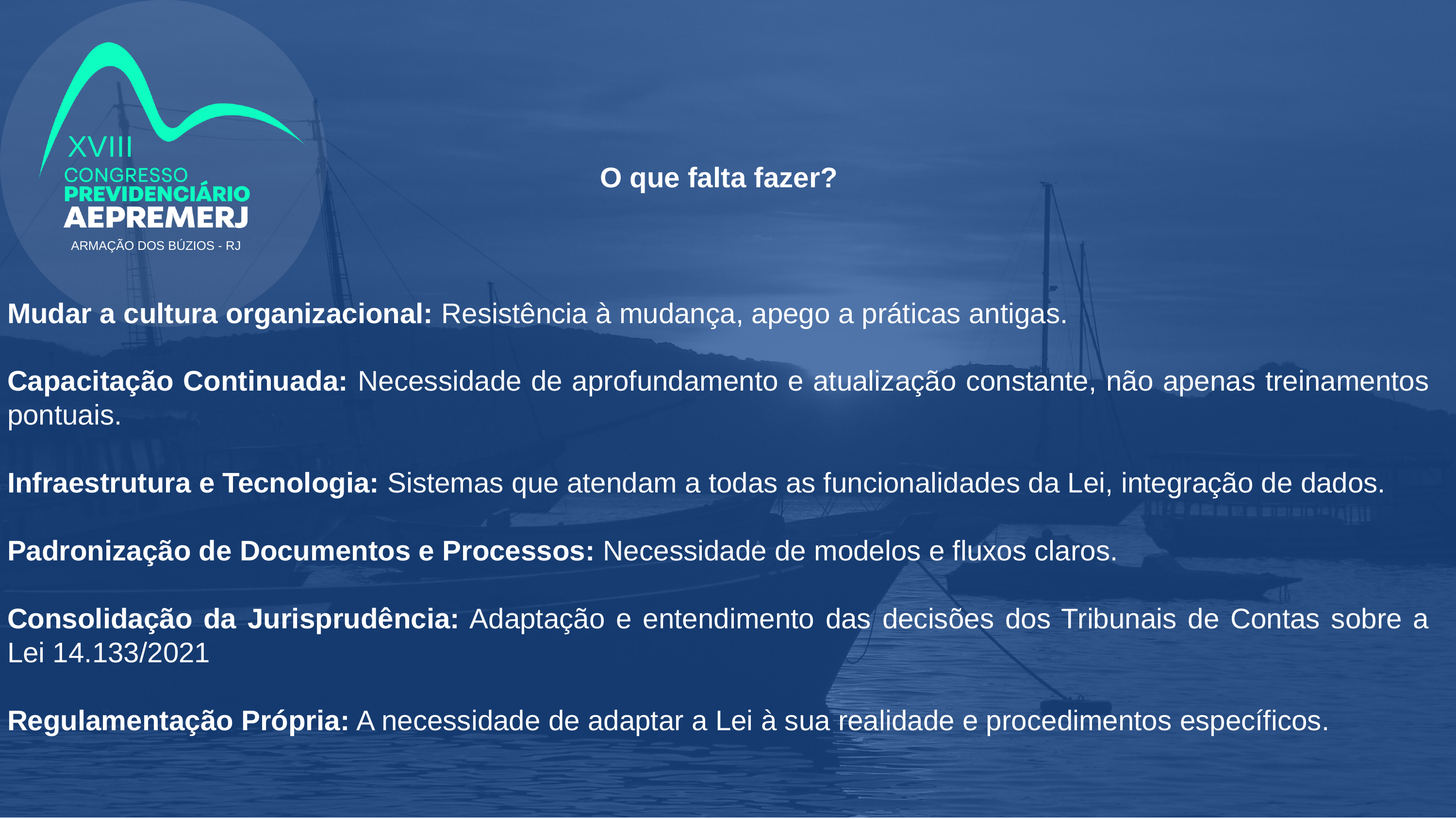

O que falta fazer?

Mudar a cultura organizacional: Resistência à mudança, apego a práticas antigas.

Capacitação Continuada: Necessidade de aprofundamento e atualização constante, não apenas treinamentos pontuais.

Infraestrutura e Tecnologia: Sistemas que atendam a todas as funcionalidades da Lei, integração de dados.

Padronização de Documentos e Processos: Necessidade de modelos e fluxos claros.

Consolidação da Jurisprudência: Adaptação e entendimento das decisões dos Tribunais de Contas sobre a Lei 14.133/2021

Regulamentação Própria: A necessidade de adaptar a Lei à sua realidade e procedimentos específicos.

XVIII

ARMAÇÃO DOS BÚZIOS - RJ